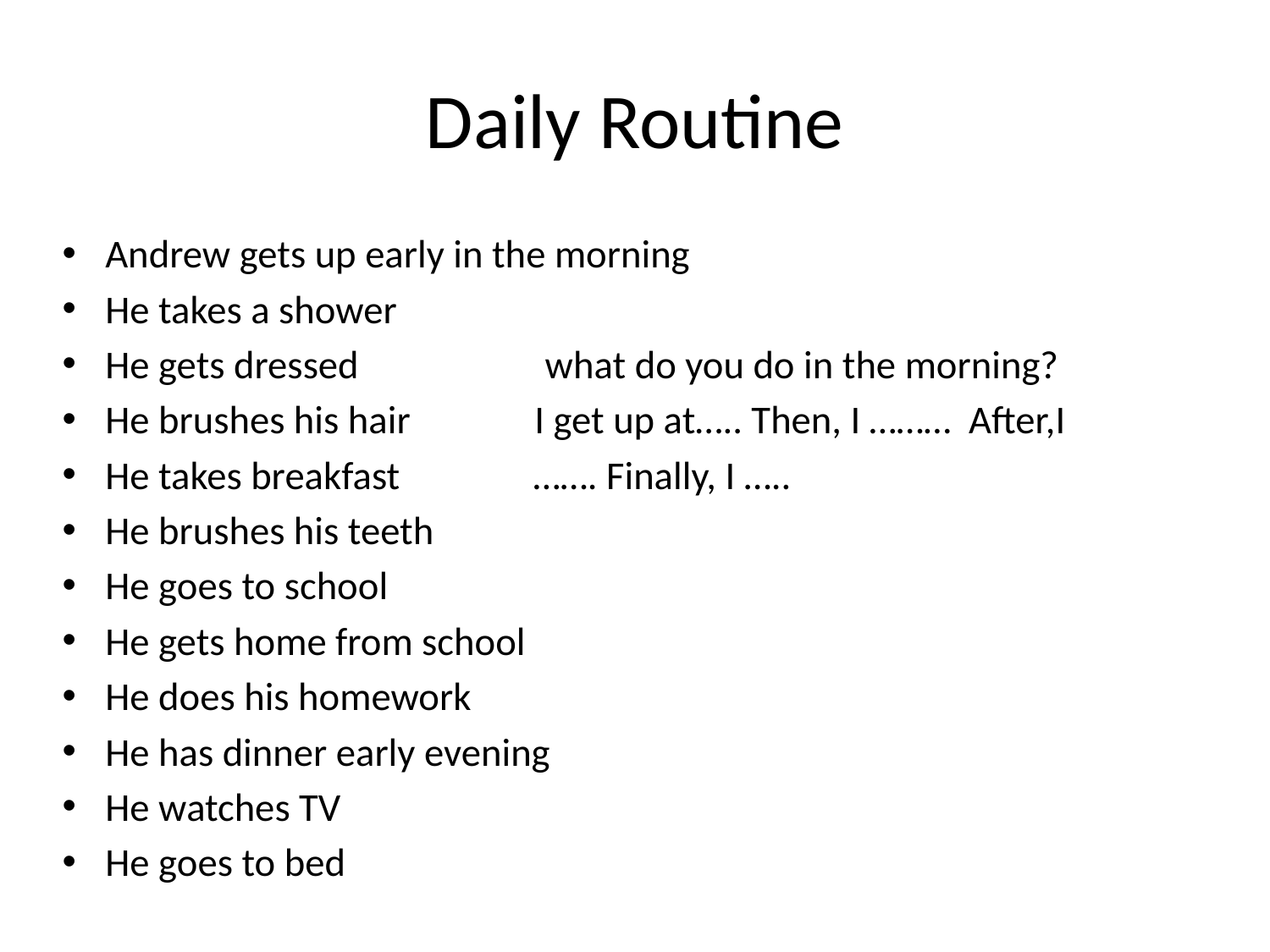

# Daily Routine
Andrew gets up early in the morning
He takes a shower
He gets dressed                     what do you do in the morning?
He brushes his hair              I get up at….. Then, I ………  After,I
He takes breakfast               ……. Finally, I …..
He brushes his teeth
He goes to school
He gets home from school
He does his homework
He has dinner early evening
He watches TV
He goes to bed